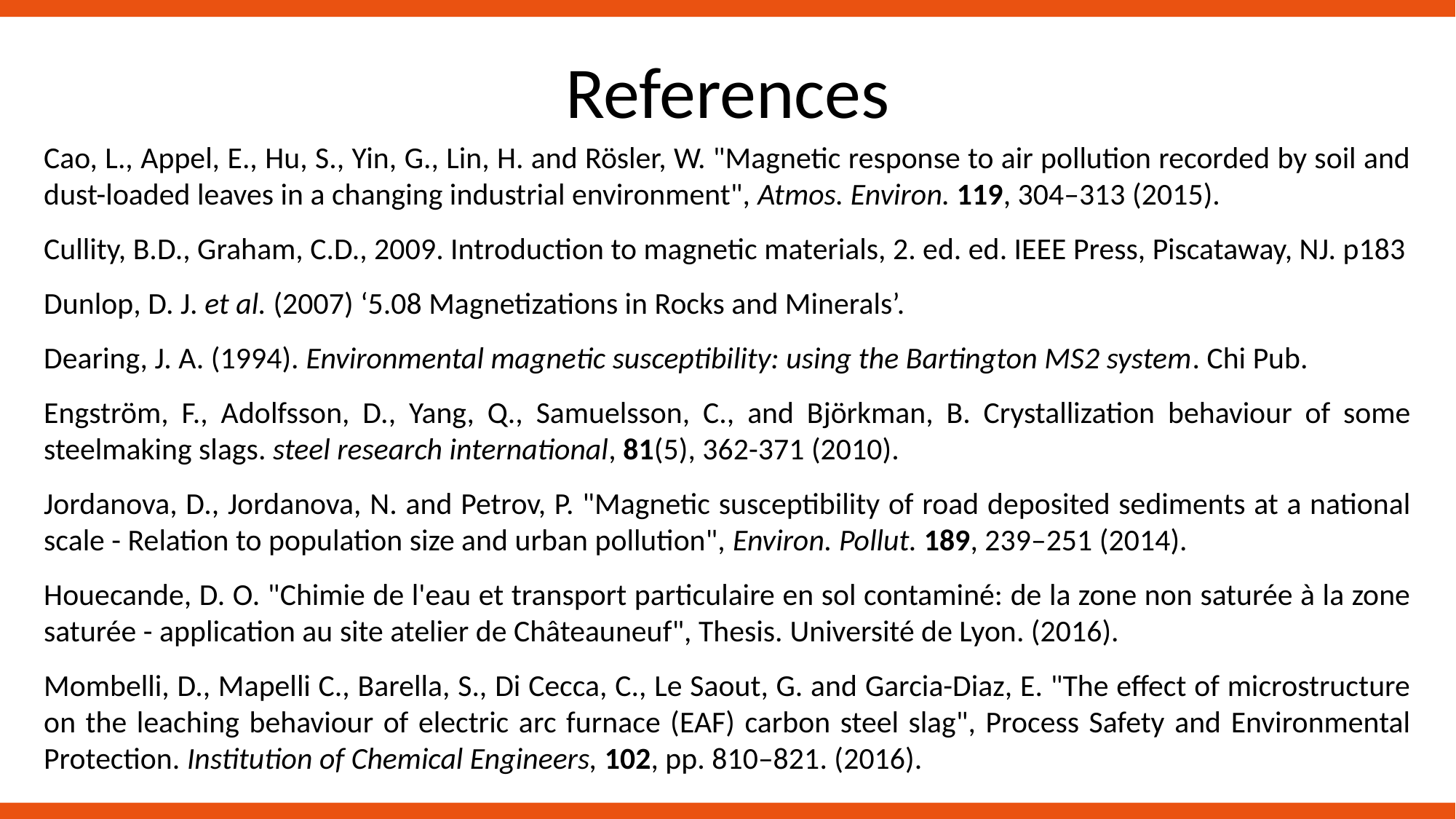

# References
Cao, L., Appel, E., Hu, S., Yin, G., Lin, H. and Rösler, W. "Magnetic response to air pollution recorded by soil and dust-loaded leaves in a changing industrial environment", Atmos. Environ. 119, 304–313 (2015).
Cullity, B.D., Graham, C.D., 2009. Introduction to magnetic materials, 2. ed. ed. IEEE Press, Piscataway, NJ. p183
Dunlop, D. J. et al. (2007) ‘5.08 Magnetizations in Rocks and Minerals’.
Dearing, J. A. (1994). Environmental magnetic susceptibility: using the Bartington MS2 system. Chi Pub.
Engström, F., Adolfsson, D., Yang, Q., Samuelsson, C., and Björkman, B. Crystallization behaviour of some steelmaking slags. steel research international, 81(5), 362-371 (2010).
Jordanova, D., Jordanova, N. and Petrov, P. "Magnetic susceptibility of road deposited sediments at a national scale - Relation to population size and urban pollution", Environ. Pollut. 189, 239–251 (2014).
Houecande, D. O. "Chimie de l'eau et transport particulaire en sol contaminé: de la zone non saturée à la zone saturée - application au site atelier de Châteauneuf", Thesis. Université de Lyon. (2016).
Mombelli, D., Mapelli C., Barella, S., Di Cecca, C., Le Saout, G. and Garcia-Diaz, E. "The effect of microstructure on the leaching behaviour of electric arc furnace (EAF) carbon steel slag", Process Safety and Environmental Protection. Institution of Chemical Engineers, 102, pp. 810–821. (2016).